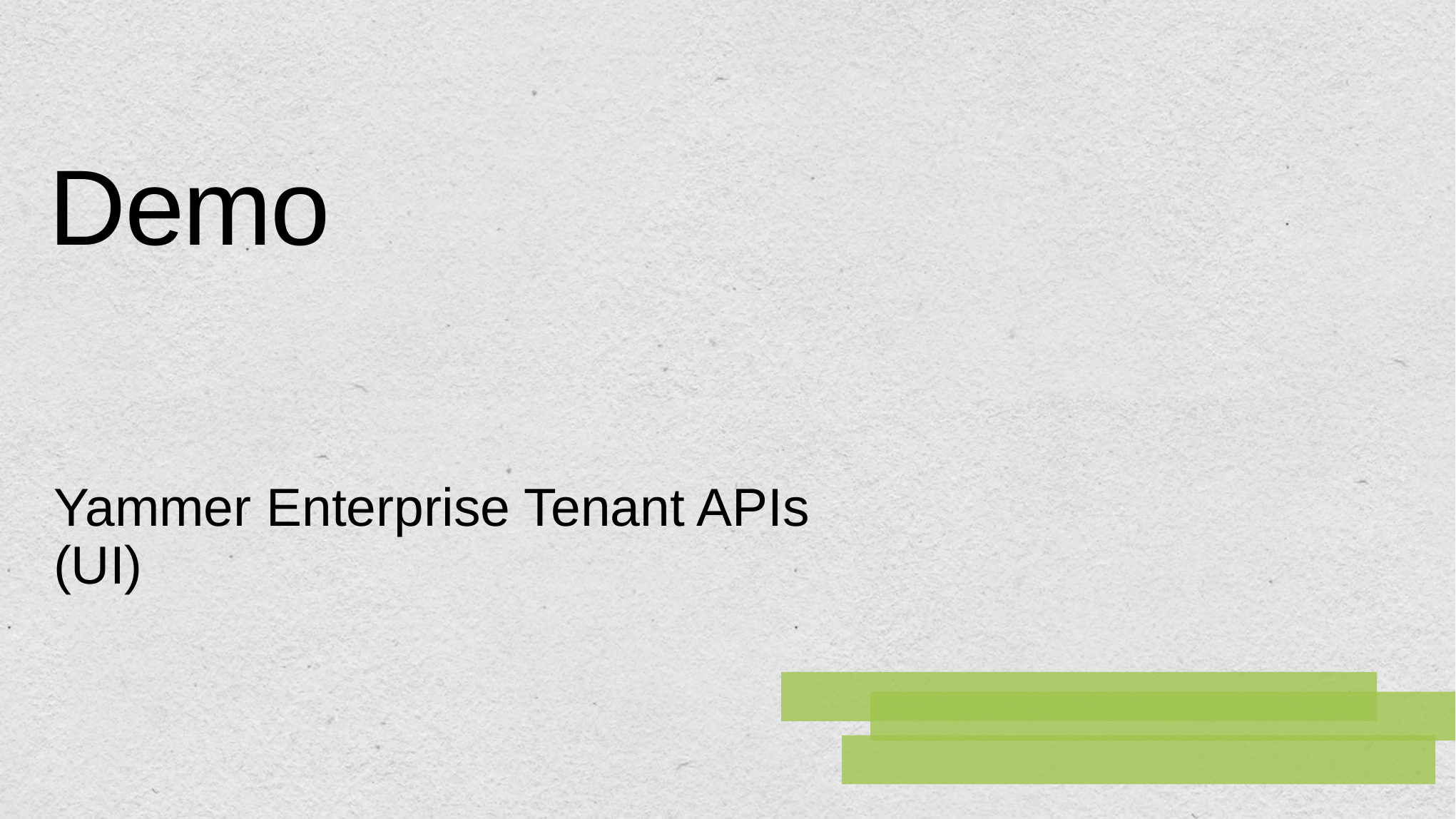

# Demo
Yammer Enterprise Tenant APIs
(UI)